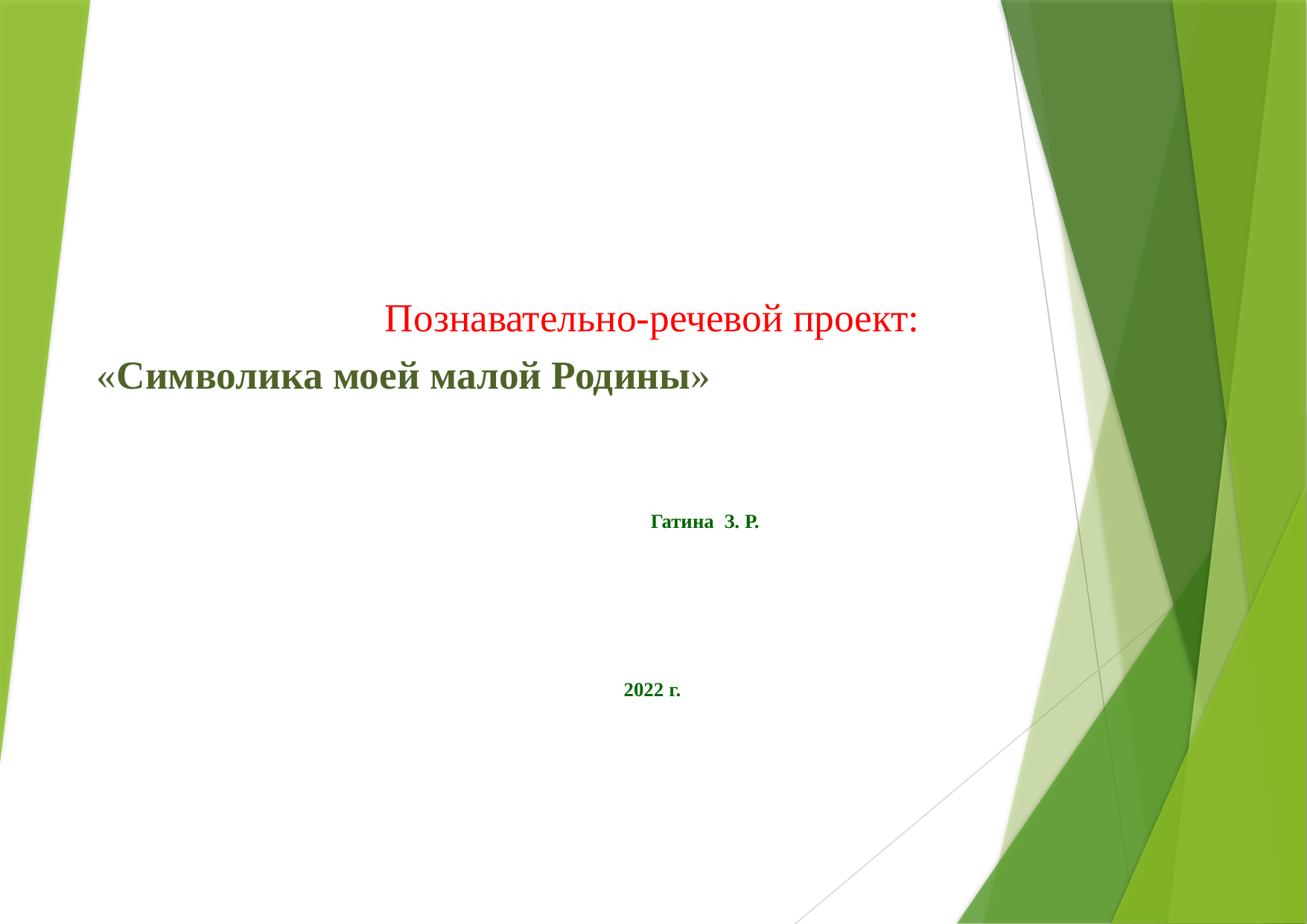

#

Познавательно-речевой проект:
«Символика моей малой Родины»

                     Гатина  З. Р.

2022 г.